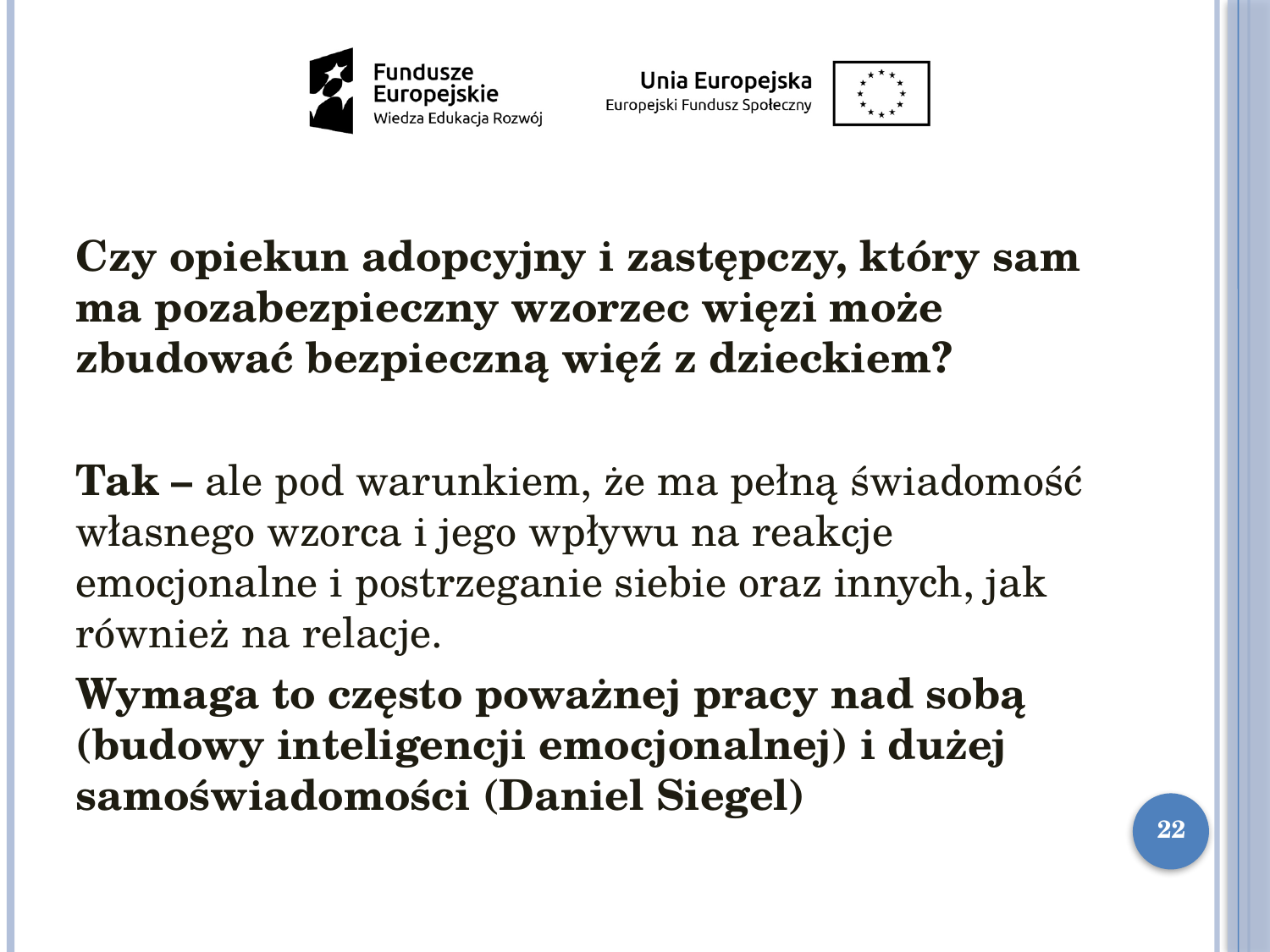

Czy opiekun adopcyjny i zastępczy, który sam ma pozabezpieczny wzorzec więzi może zbudować bezpieczną więź z dzieckiem?

Tak – ale pod warunkiem, że ma pełną świadomość własnego wzorca i jego wpływu na reakcje emocjonalne i postrzeganie siebie oraz innych, jak również na relacje.
Wymaga to często poważnej pracy nad sobą (budowy inteligencji emocjonalnej) i dużej samoświadomości (Daniel Siegel)

22